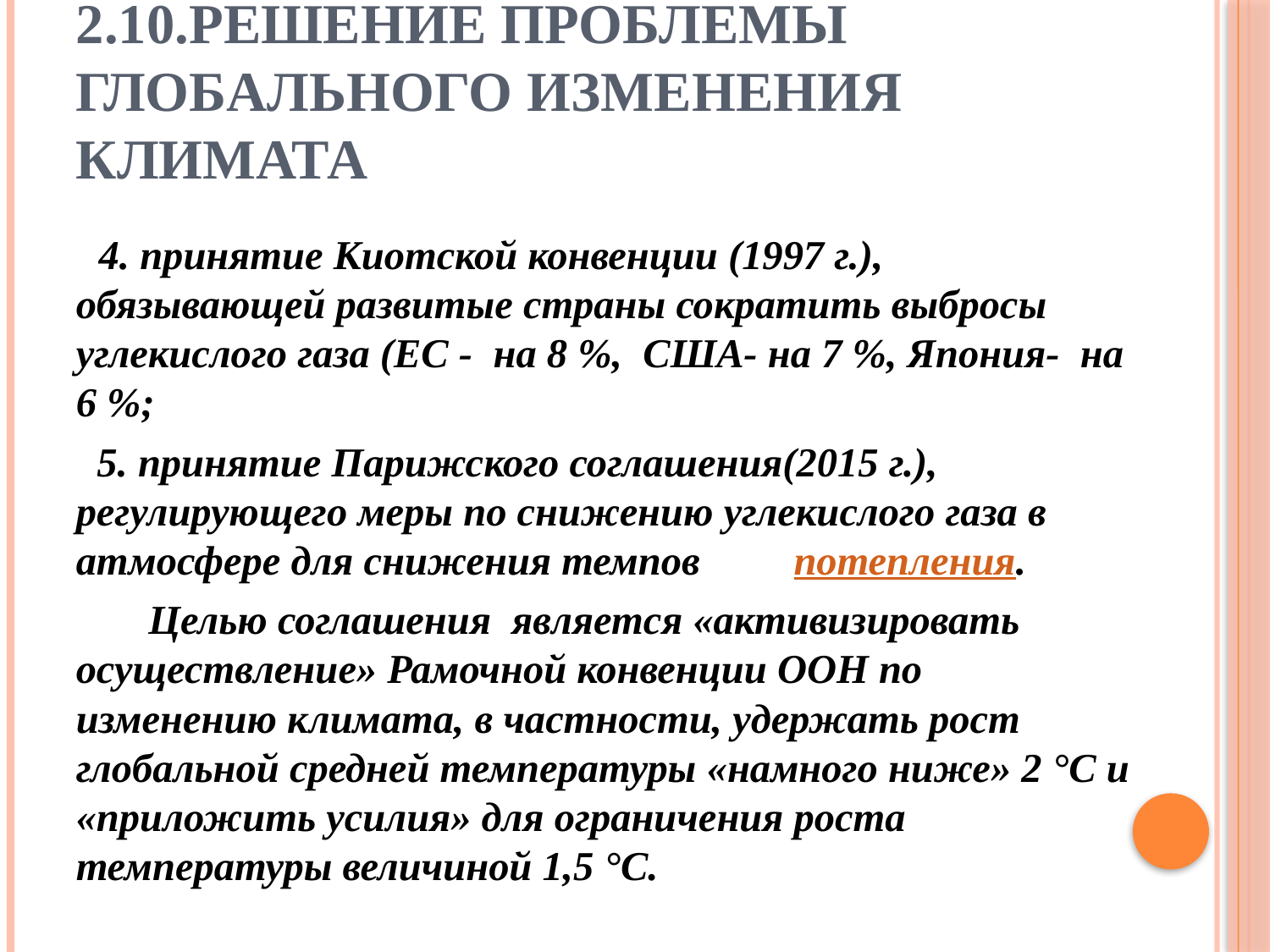

# 2.10.Решение проблемы глобального изменения климата
  4. принятие Киотской конвенции (1997 г.), обязывающей развитые страны сократить выбросы углекислого газа (ЕС -  на 8 %,  США- на 7 %, Япония-  на 6 %;
  5. принятие Парижского соглашения(2015 г.), регулирующего меры по снижению углекислого газа в атмосфере для снижения темпов         потепления.
       Целью соглашения  является «активизировать осуществление» Рамочной конвенции ООН по изменению климата, в частности, удержать рост глобальной средней температуры «намного ниже» 2 °C и «приложить усилия» для ограничения роста температуры величиной 1,5 °C.